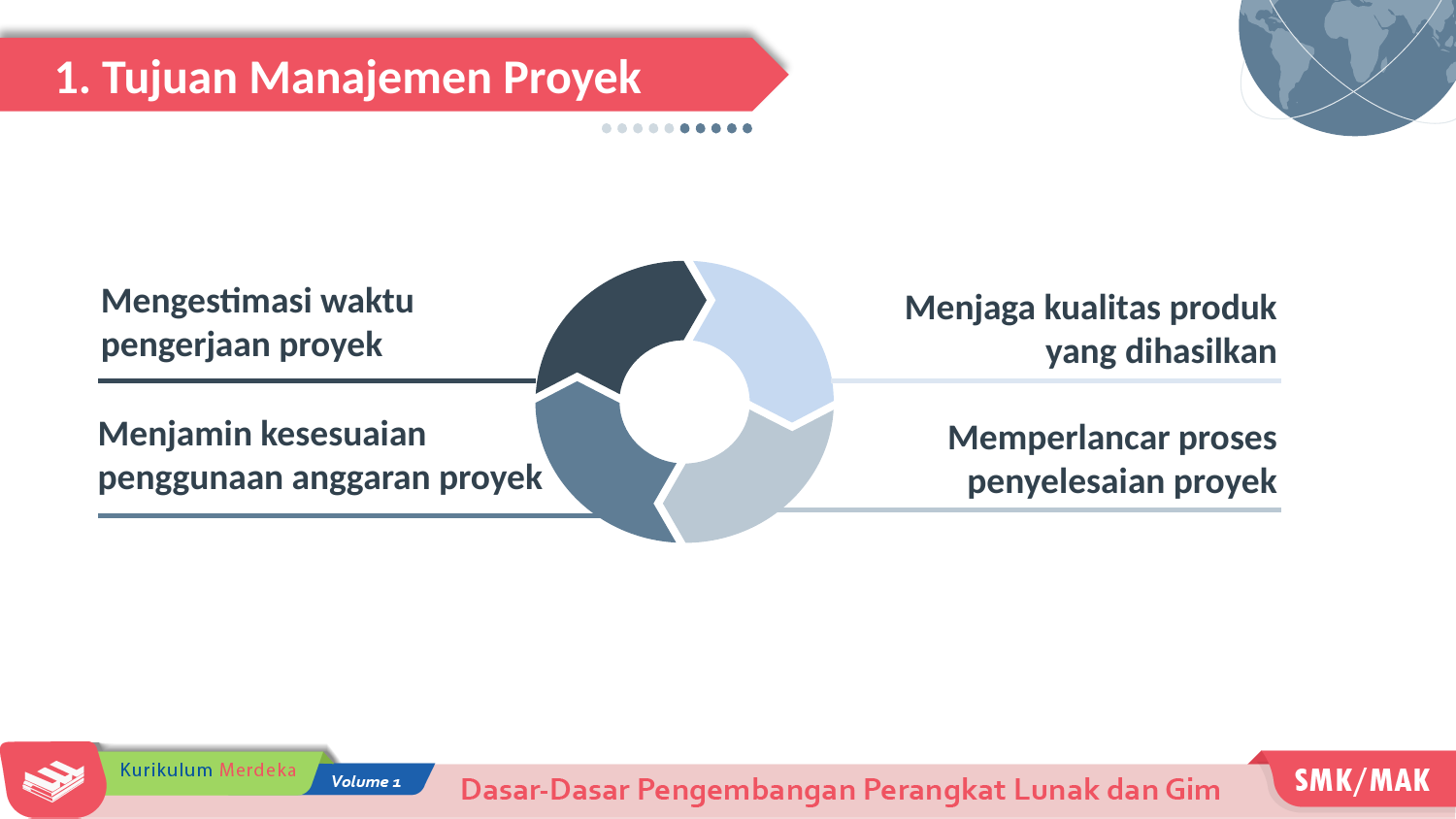

1. Tujuan Manajemen Proyek

Mengestimasi waktu
pengerjaan proyek
Menjaga kualitas produk yang dihasilkan

Menjamin kesesuaian penggunaan anggaran proyek
Memperlancar proses penyelesaian proyek